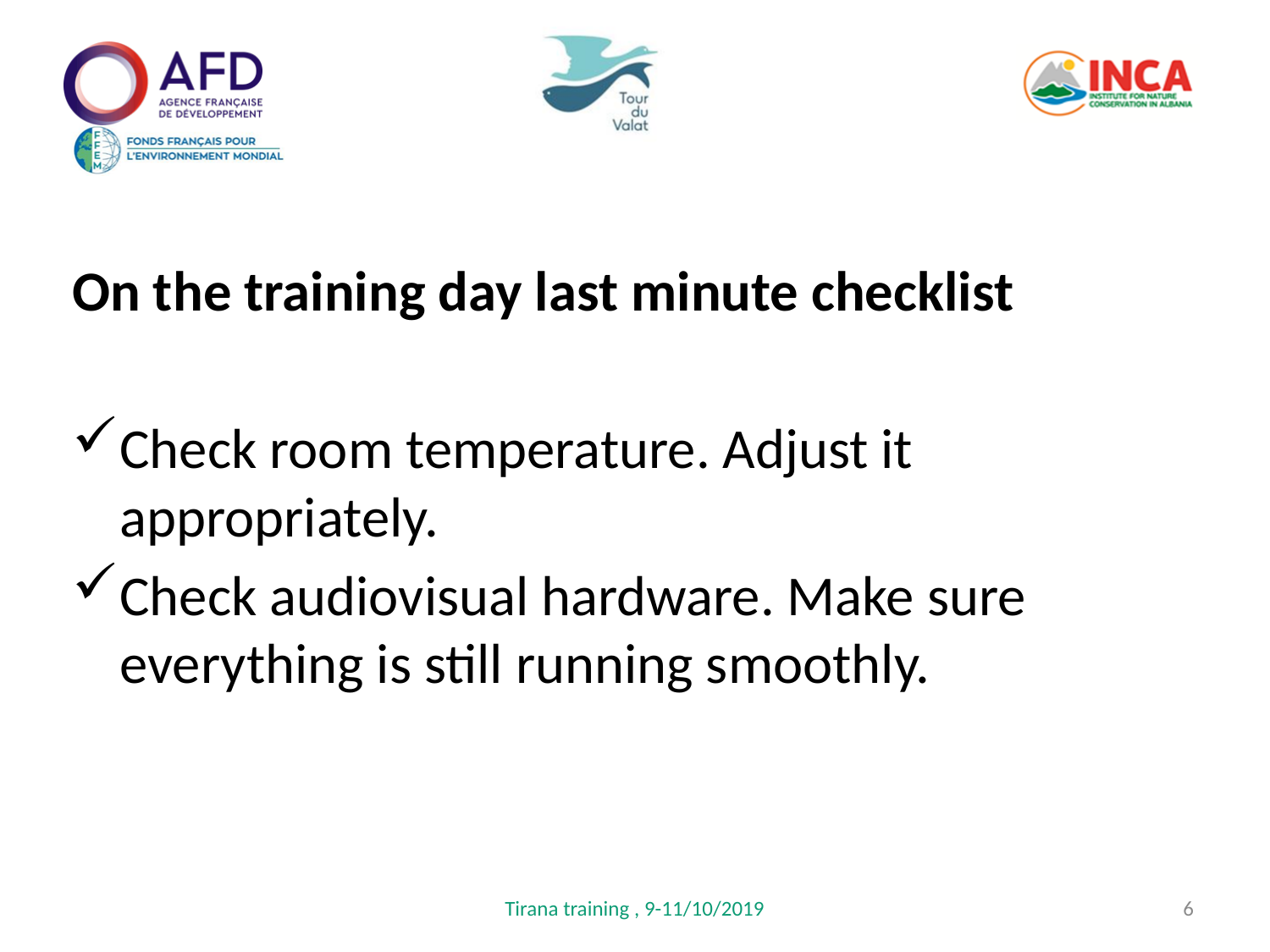

On the training day last minute checklist

Check room temperature. Adjust it appropriately.
Check audiovisual hardware. Make sure everything is still running smoothly.

Tirana training , 9-11/10/2019
6